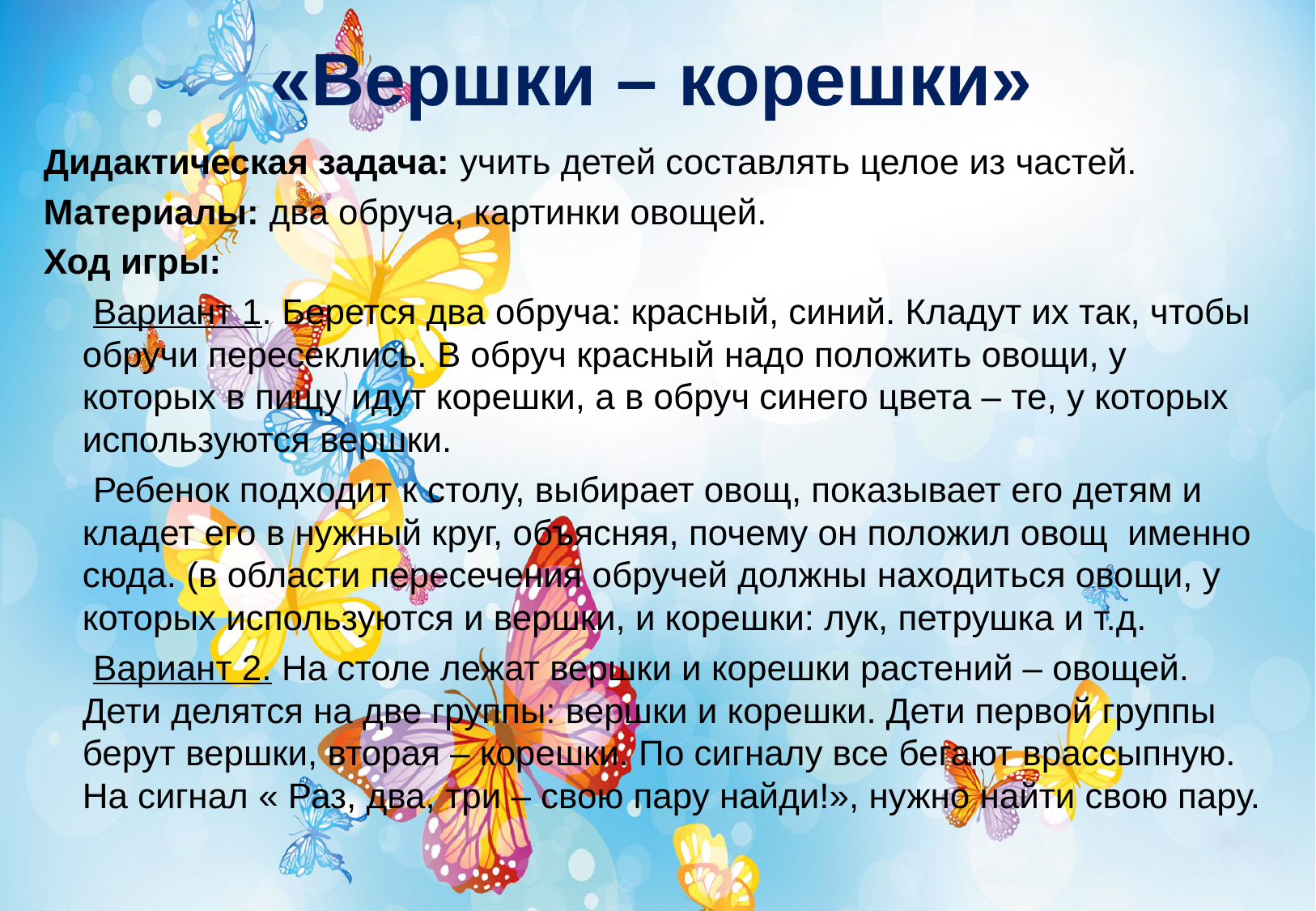

# «Вершки – корешки»
Дидактическая задача: учить детей составлять целое из частей.
Материалы: два обруча, картинки овощей.
Ход игры:
     Вариант 1. Берется два обруча: красный, синий. Кладут их так, чтобы обручи пересеклись. В обруч красный надо положить овощи, у которых в пищу идут корешки, а в обруч синего цвета – те, у которых используются вершки.
     Ребенок подходит к столу, выбирает овощ, показывает его детям и кладет его в нужный круг, объясняя, почему он положил овощ  именно сюда. (в области пересечения обручей должны находиться овощи, у которых используются и вершки, и корешки: лук, петрушка и т.д.
     Вариант 2. На столе лежат вершки и корешки растений – овощей. Дети делятся на две группы: вершки и корешки. Дети первой группы берут вершки, вторая – корешки. По сигналу все бегают врассыпную. На сигнал « Раз, два, три – свою пару найди!», нужно найти свою пару.